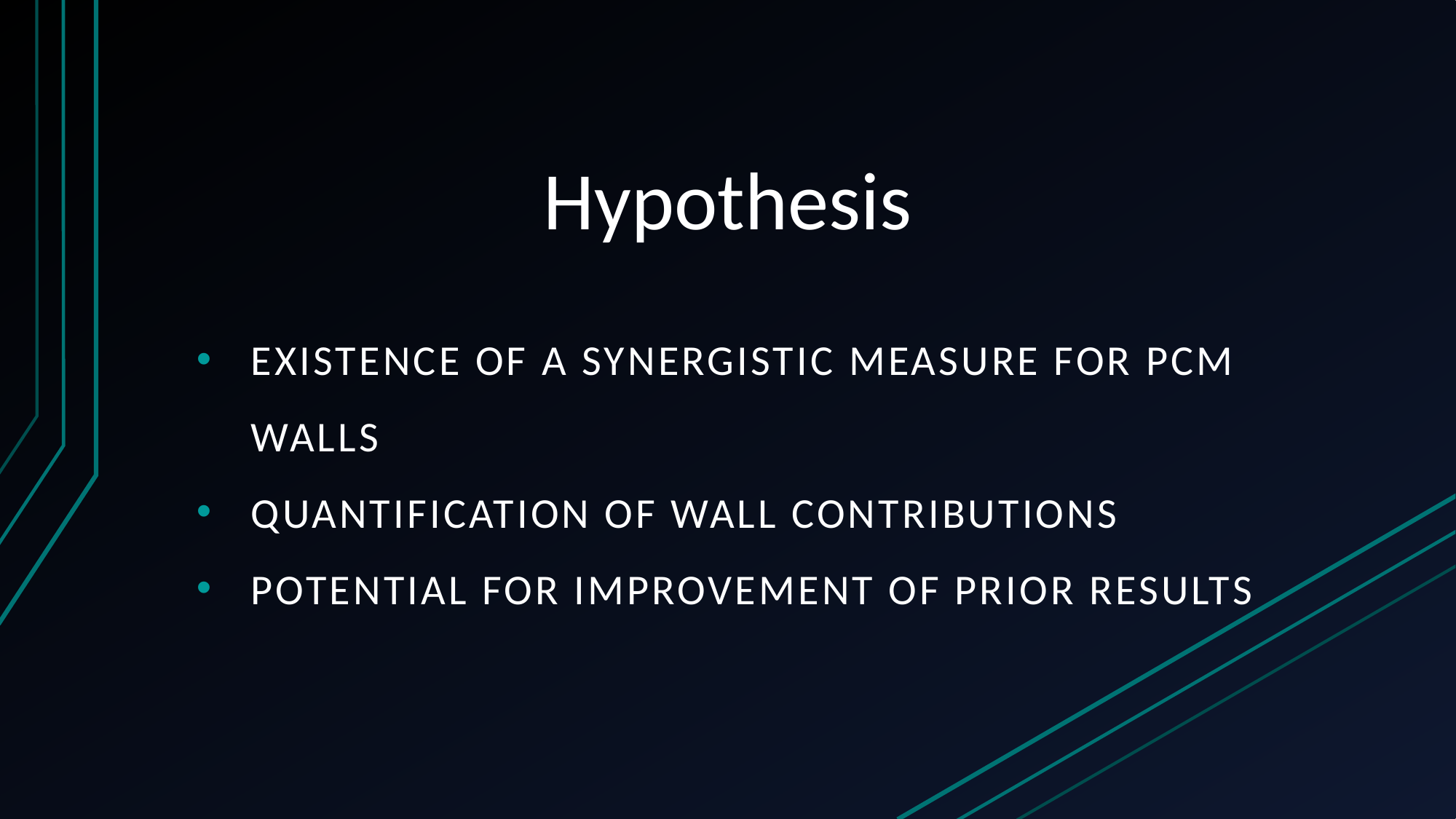

# Hypothesis
Existence of a synergistic measure for PCM walls
Quantification of wall contributions
Potential for improvement of prior results